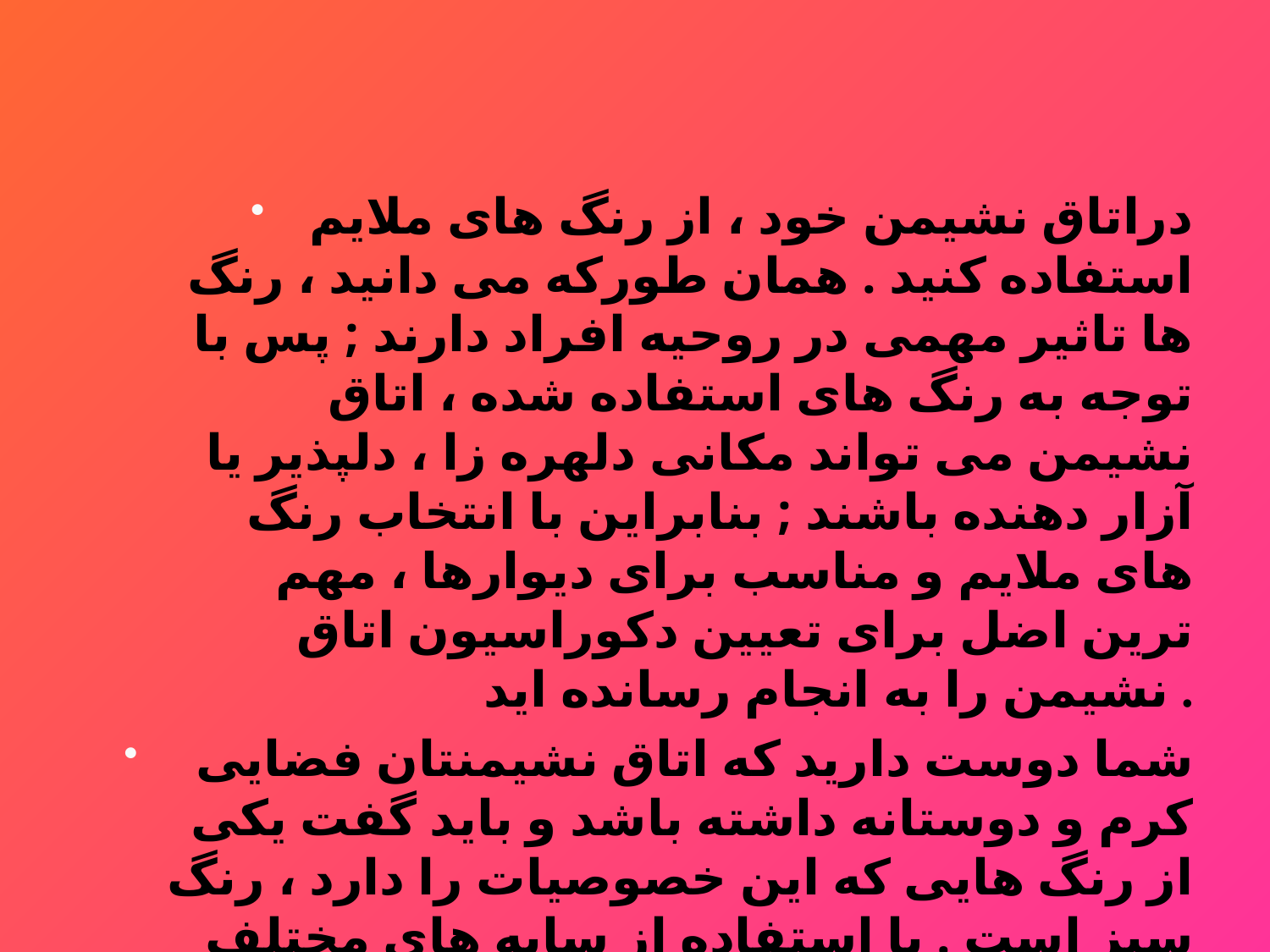

#

دراتاق نشیمن خود ، از رنگ های ملایم استفاده کنید . همان طورکه می دانید ، رنگ ها تاثیر مهمی در روحیه افراد دارند ; پس با توجه به رنگ های استفاده شده ، اتاق نشیمن می تواند مکانی دلهره زا ، دلپذیر یا آزار دهنده باشند ; بنابراین با انتخاب رنگ های ملایم و مناسب برای دیوارها ، مهم ترین اضل برای تعیین دکوراسیون اتاق نشیمن را به انجام رسانده اید .
 شما دوست دارید که اتاق نشیمنتان فضایی کرم و دوستانه داشته باشد و باید گفت یکی از رنگ هایی که این خصوصیات را دارد ، رنگ سبز است . با استفاده از سایه های مختلف رنگ سبز می توان اتاق نشیمنی زیبا و دلپذیر ساخت .